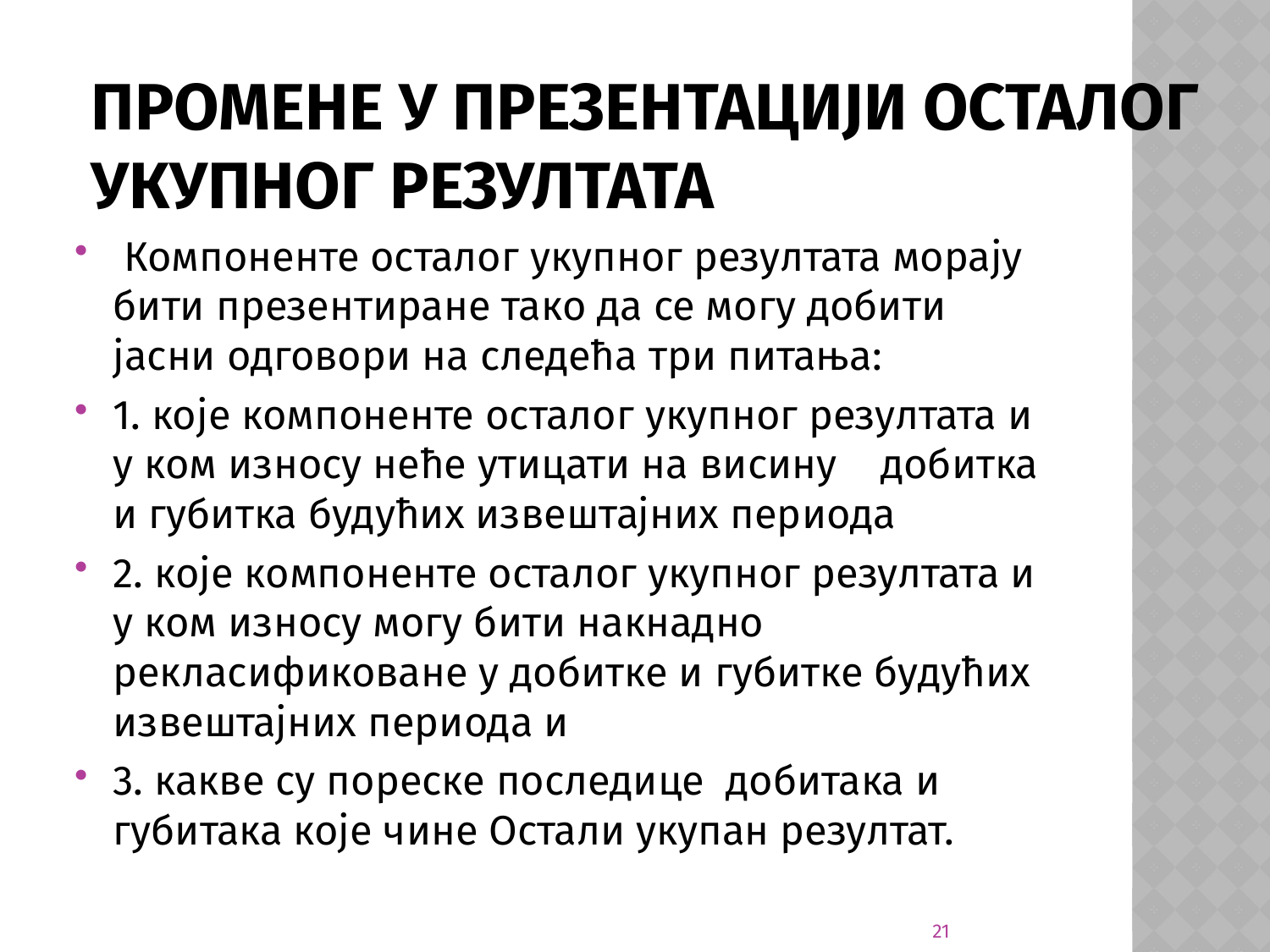

# Промене у презентацији осталог укупног резултата
 Компоненте осталог укупног резултата морају бити презентиране тако да се могу добити јасни одговори на следећа три питања:
1. које компоненте осталог укупног резултата и у ком износу неће утицати на висину    добитка и губитка будућих извештајних периода
2. које компоненте осталог укупног резултата и у ком износу могу бити накнадно рекласификоване у добитке и губитке будућих извештајних периода и
3. какве су пореске последице  добитака и губитака које чине Остали укупан резултат.

21